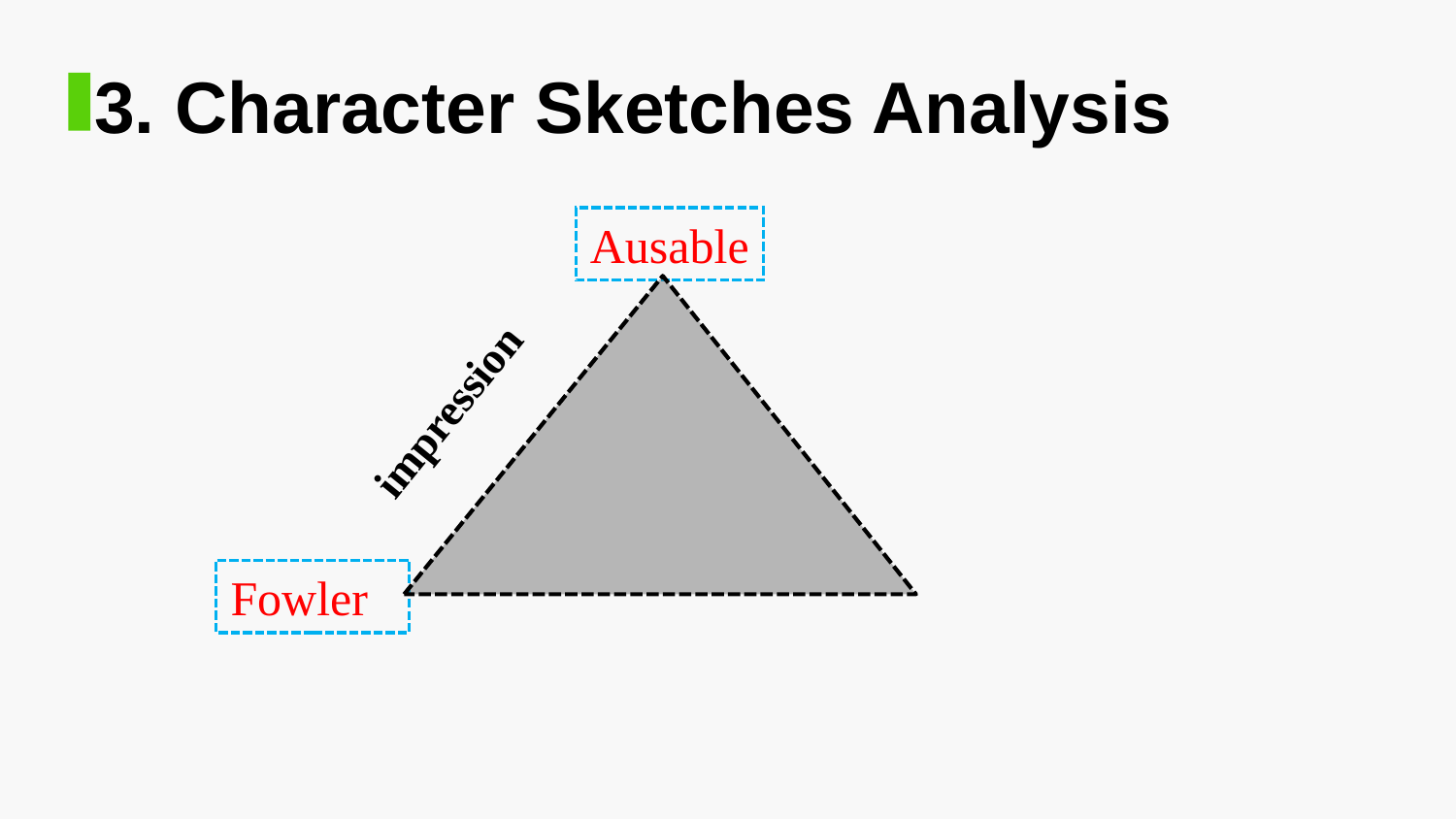

3. Character Sketches Analysis

Ausable

impression
Fowler